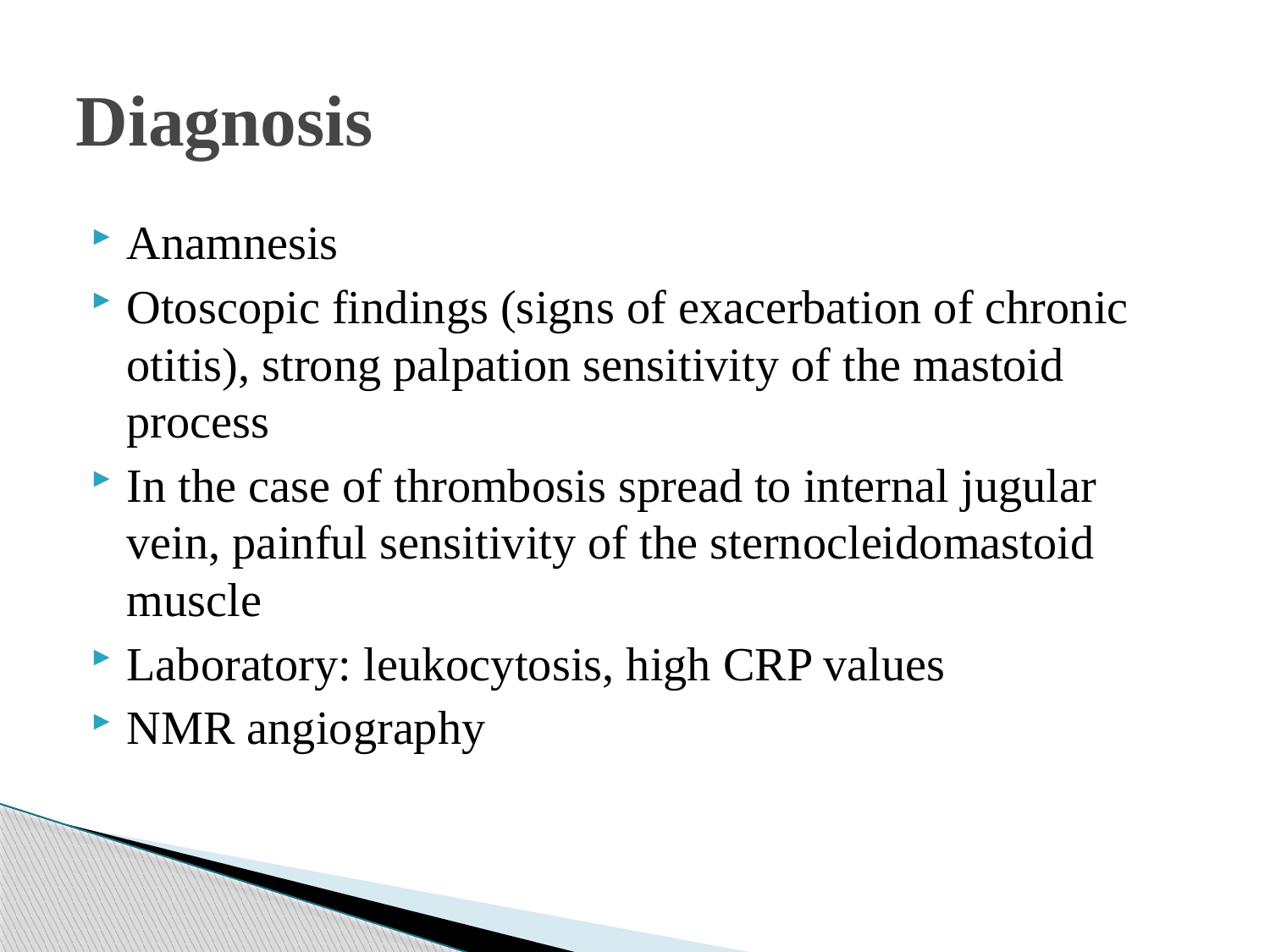

# Diagnosis
Anamnesis
Otoscopic findings (signs of exacerbation of chronic otitis), strong palpation sensitivity of the mastoid process
In the case of thrombosis spread to internal jugular vein, painful sensitivity of the sternocleidomastoid muscle
Laboratory: leukocytosis, high CRP values
NMR angiography